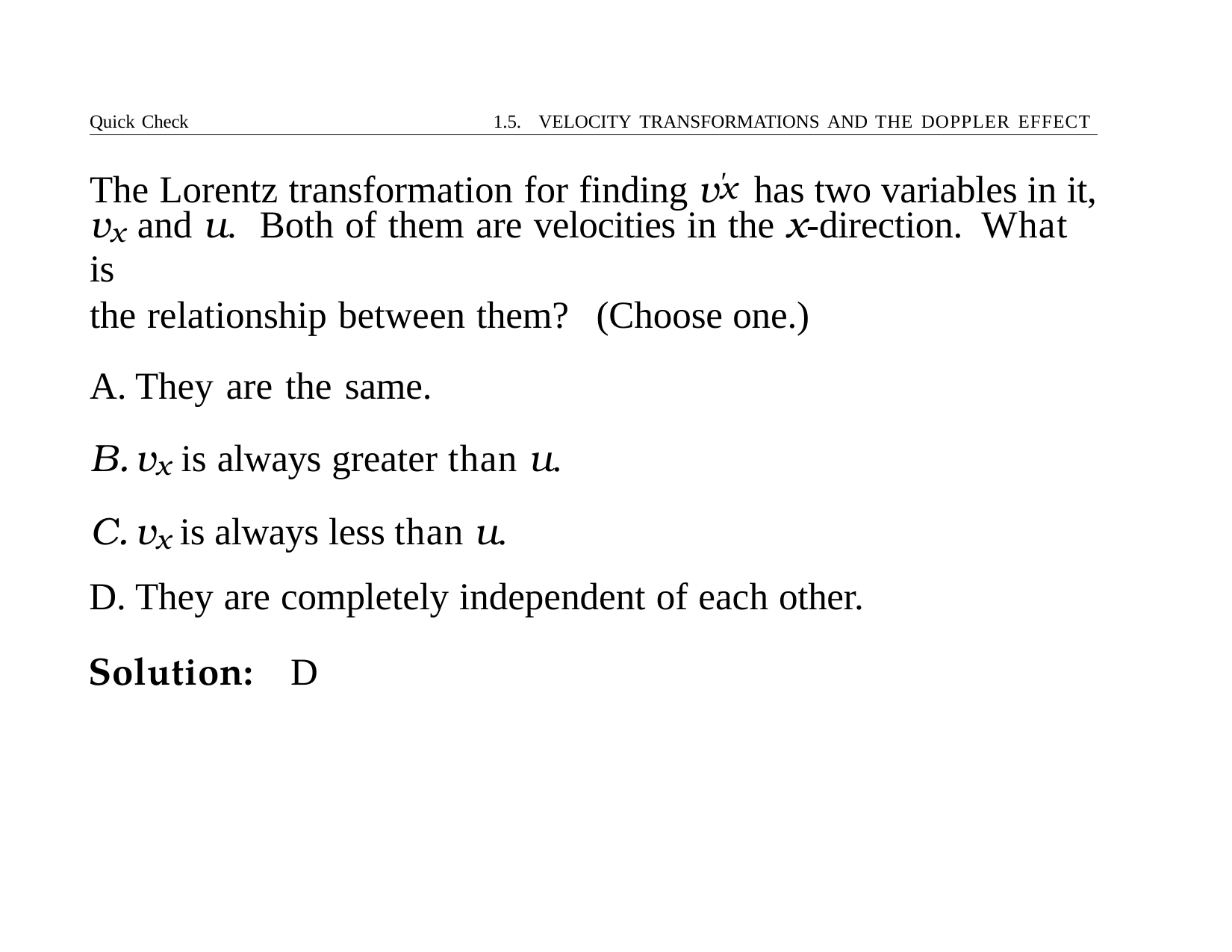

Quick Check	1.5.  VELOCITY TRANSFORMATIONS AND THE DOPPLER EFFECT

# The Lorentz transformation for finding v′	has two variables in it,
x
vx and u.	Both of them are velocities in the x-direction.	What is
the relationship between them?	(Choose one.)
They are the same.
vx is always greater than u.
vx is always less than u.
They are completely independent of each other.
Solution:	D